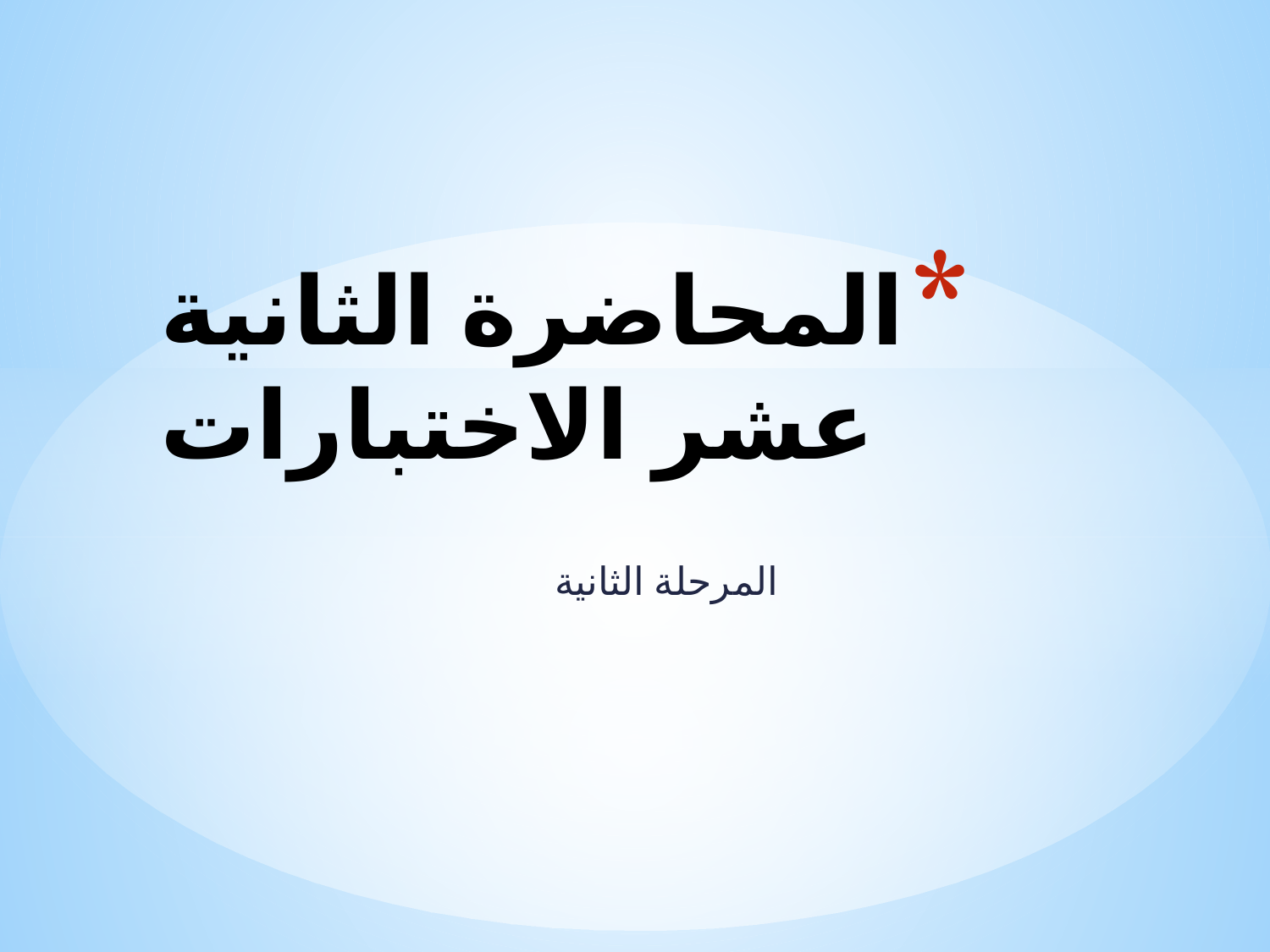

# المحاضرة الثانية عشر الاختبارات
المرحلة الثانية